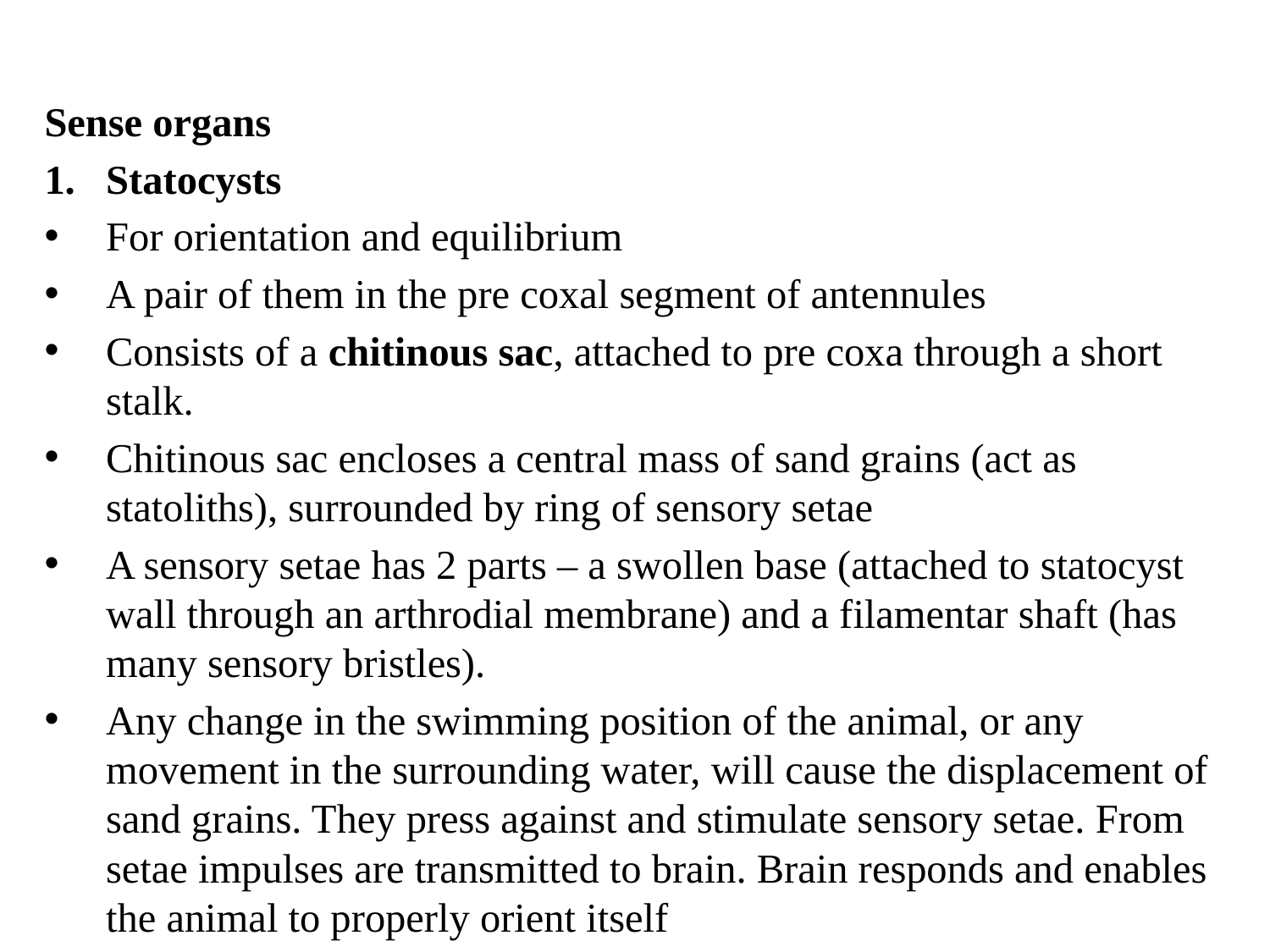

Sense organs
Statocysts
For orientation and equilibrium
A pair of them in the pre coxal segment of antennules
Consists of a chitinous sac, attached to pre coxa through a short stalk.
Chitinous sac encloses a central mass of sand grains (act as statoliths), surrounded by ring of sensory setae
A sensory setae has 2 parts – a swollen base (attached to statocyst wall through an arthrodial membrane) and a filamentar shaft (has many sensory bristles).
Any change in the swimming position of the animal, or any movement in the surrounding water, will cause the displacement of sand grains. They press against and stimulate sensory setae. From setae impulses are transmitted to brain. Brain responds and enables the animal to properly orient itself